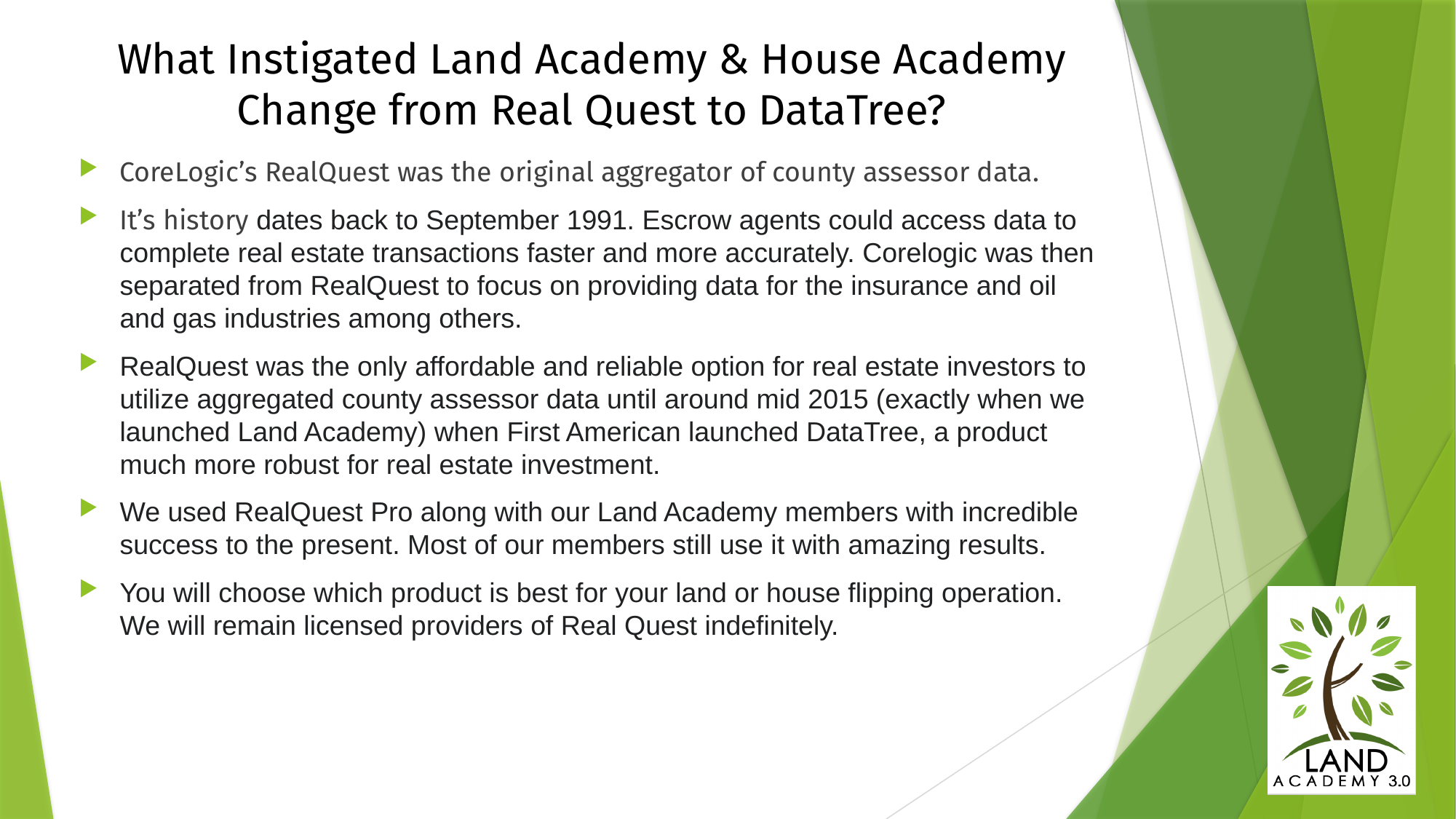

# What Instigated Land Academy & House Academy Change from Real Quest to DataTree?
CoreLogic’s RealQuest was the original aggregator of county assessor data.
It’s history dates back to September 1991. Escrow agents could access data to complete real estate transactions faster and more accurately. Corelogic was then separated from RealQuest to focus on providing data for the insurance and oil and gas industries among others.
RealQuest was the only affordable and reliable option for real estate investors to utilize aggregated county assessor data until around mid 2015 (exactly when we launched Land Academy) when First American launched DataTree, a product much more robust for real estate investment.
We used RealQuest Pro along with our Land Academy members with incredible success to the present. Most of our members still use it with amazing results.
You will choose which product is best for your land or house flipping operation. We will remain licensed providers of Real Quest indefinitely.